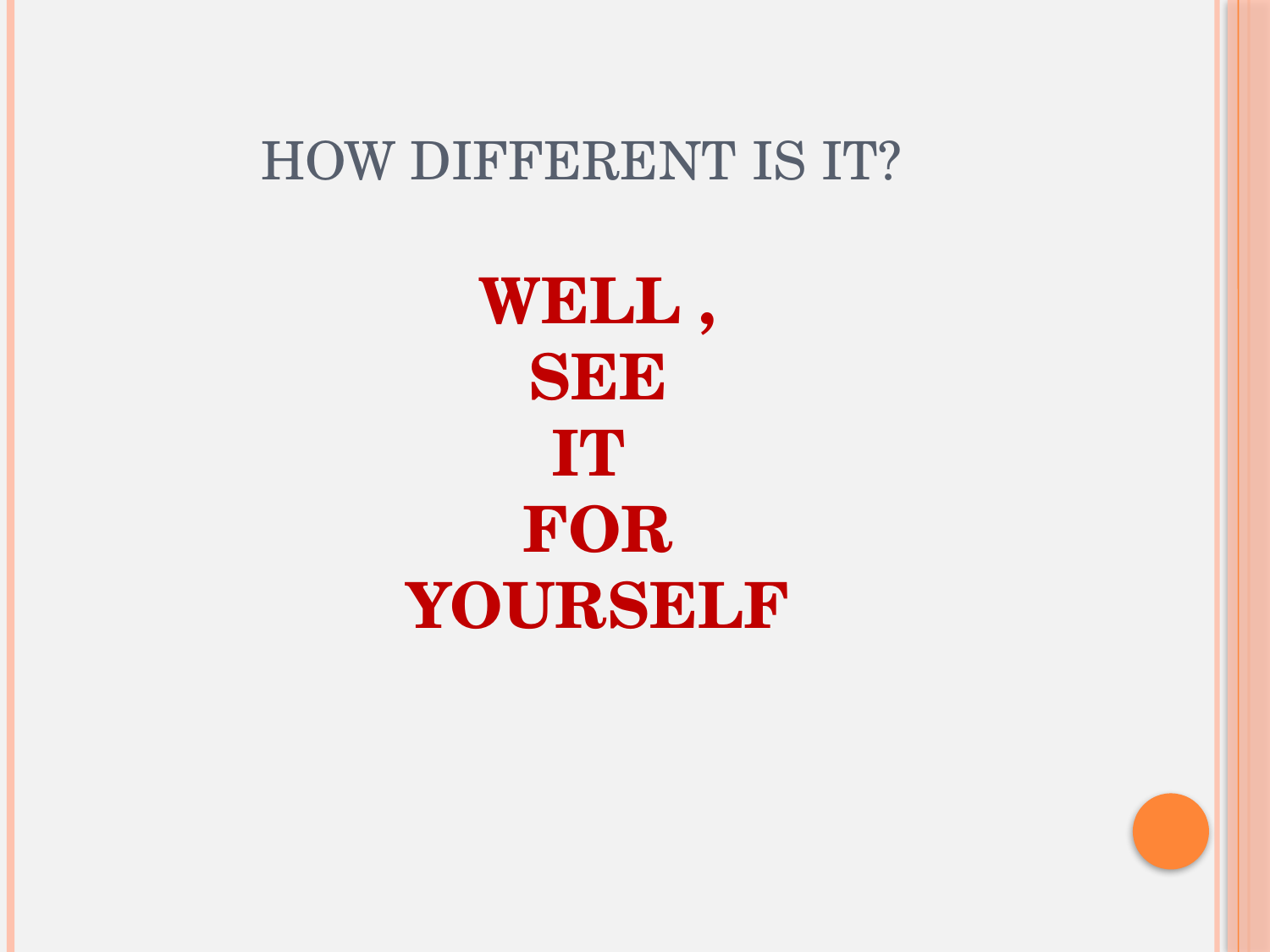

# HOW DIFFERENT IS IT?
WELL ,
SEE
IT
FOR YOURSELF